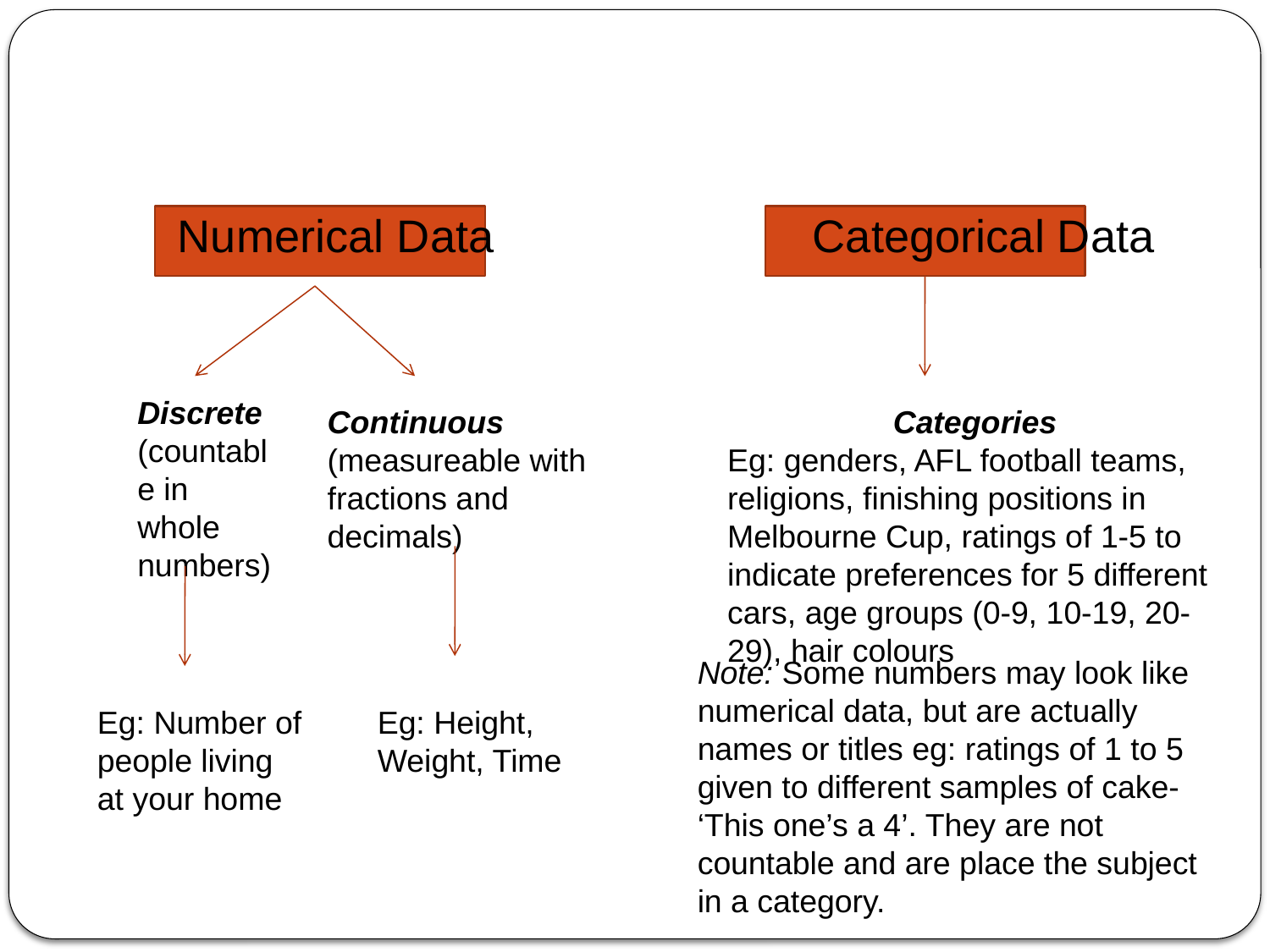

#
	Numerical Data			Categorical Data

Discrete (countable in whole numbers)
Continuous (measureable with fractions and decimals)
Categories
Eg: genders, AFL football teams, religions, finishing positions in Melbourne Cup, ratings of 1-5 to indicate preferences for 5 different cars, age groups (0-9, 10-19, 20-29), hair colours
Note: Some numbers may look like numerical data, but are actually names or titles eg: ratings of 1 to 5 given to different samples of cake- ‘This one’s a 4’. They are not countable and are place the subject in a category.
Eg: Number of people living at your home
Eg: Height, Weight, Time